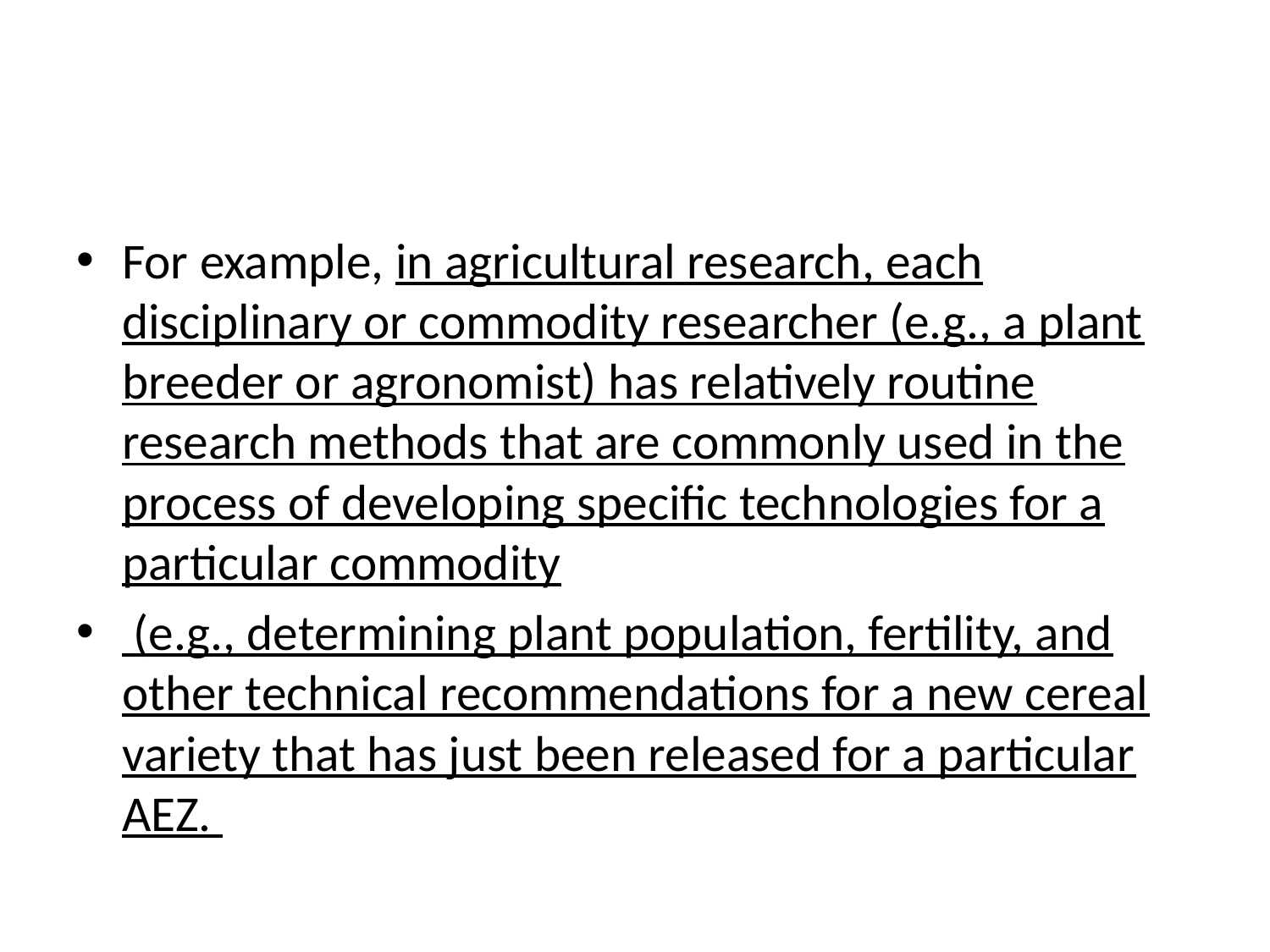

#
For example, in agricultural research, each disciplinary or commodity researcher (e.g., a plant breeder or agronomist) has relatively routine research methods that are commonly used in the process of developing specific technologies for a particular commodity
 (e.g., determining plant population, fertility, and other technical recommendations for a new cereal variety that has just been released for a particular AEZ.